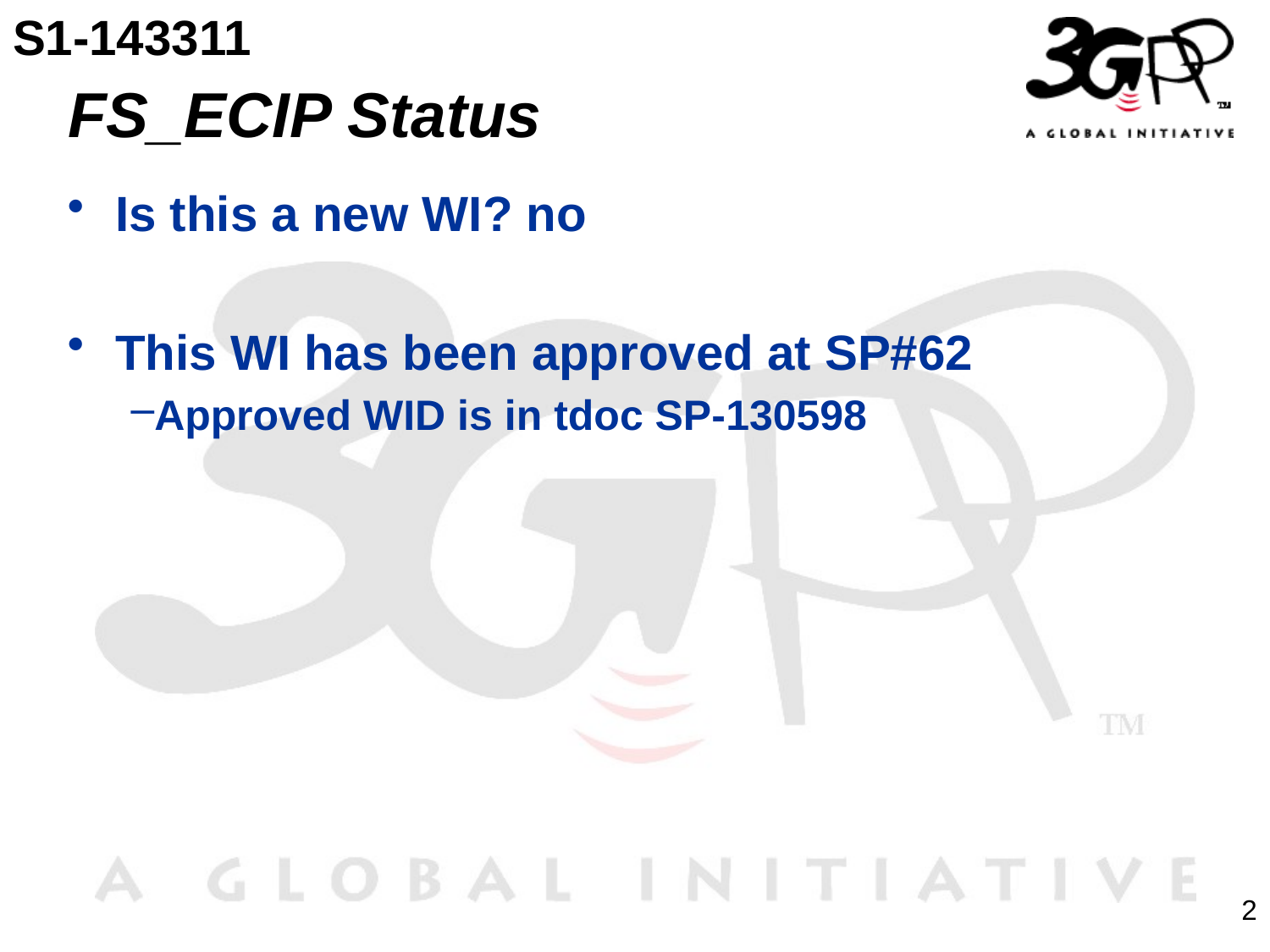

S1-143311
# FS_ECIP Status
Is this a new WI? no

This WI has been approved at SP#62
Approved WID is in tdoc SP-130598
2